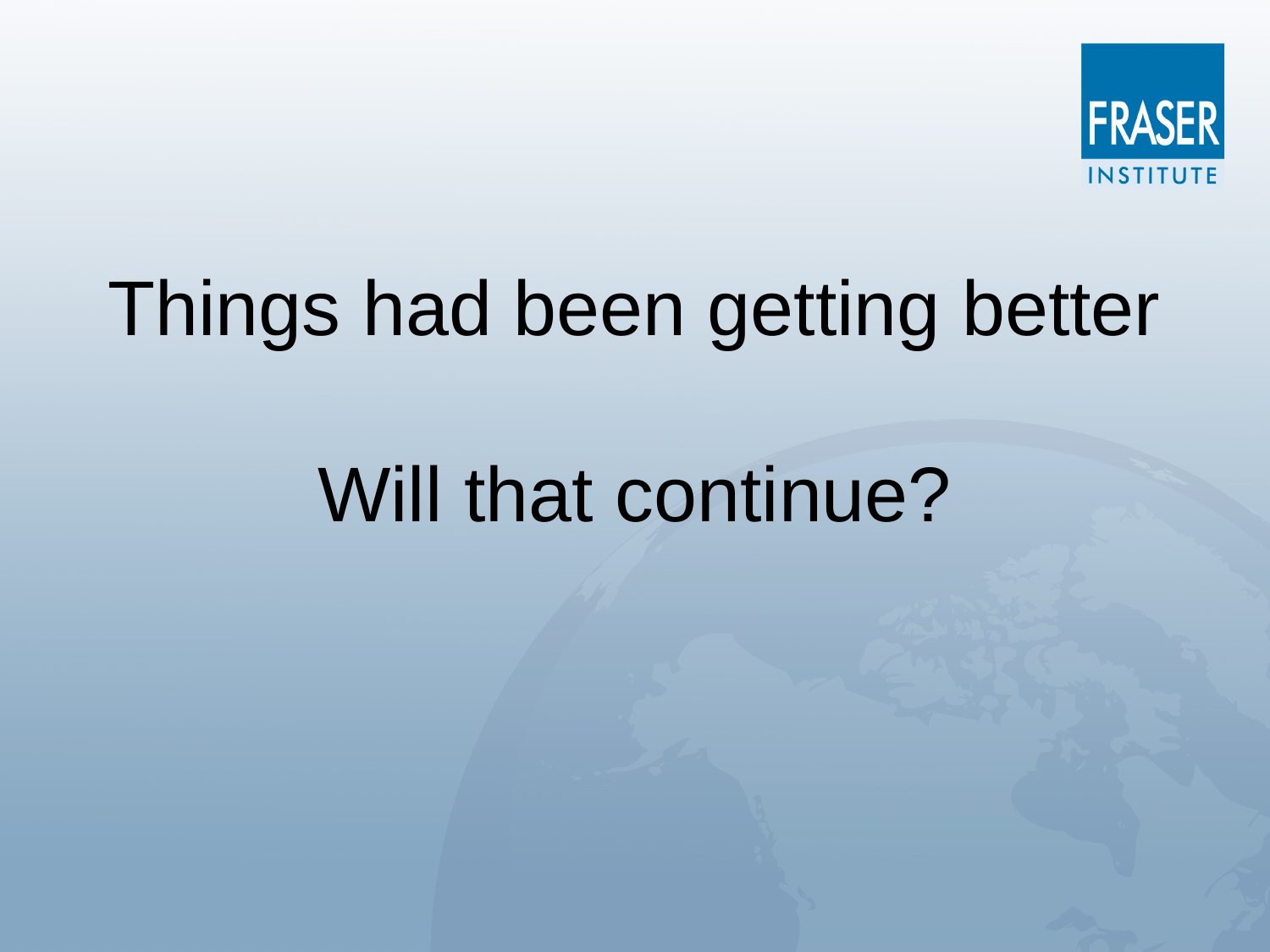

# Things had been getting better Will that continue?